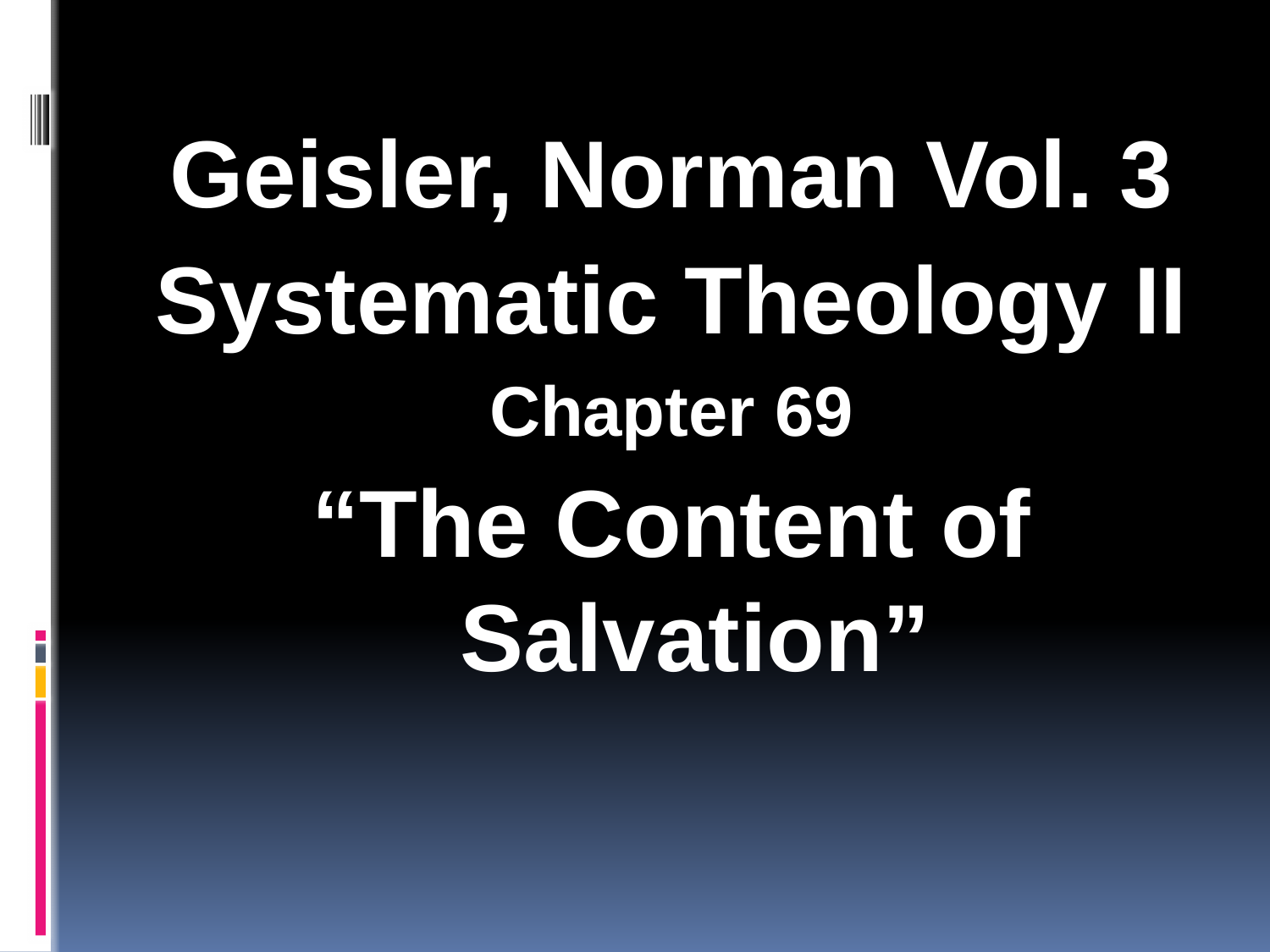

Geisler, Norman Vol. 3
Systematic Theology II
Chapter 69
“The Content of Salvation”